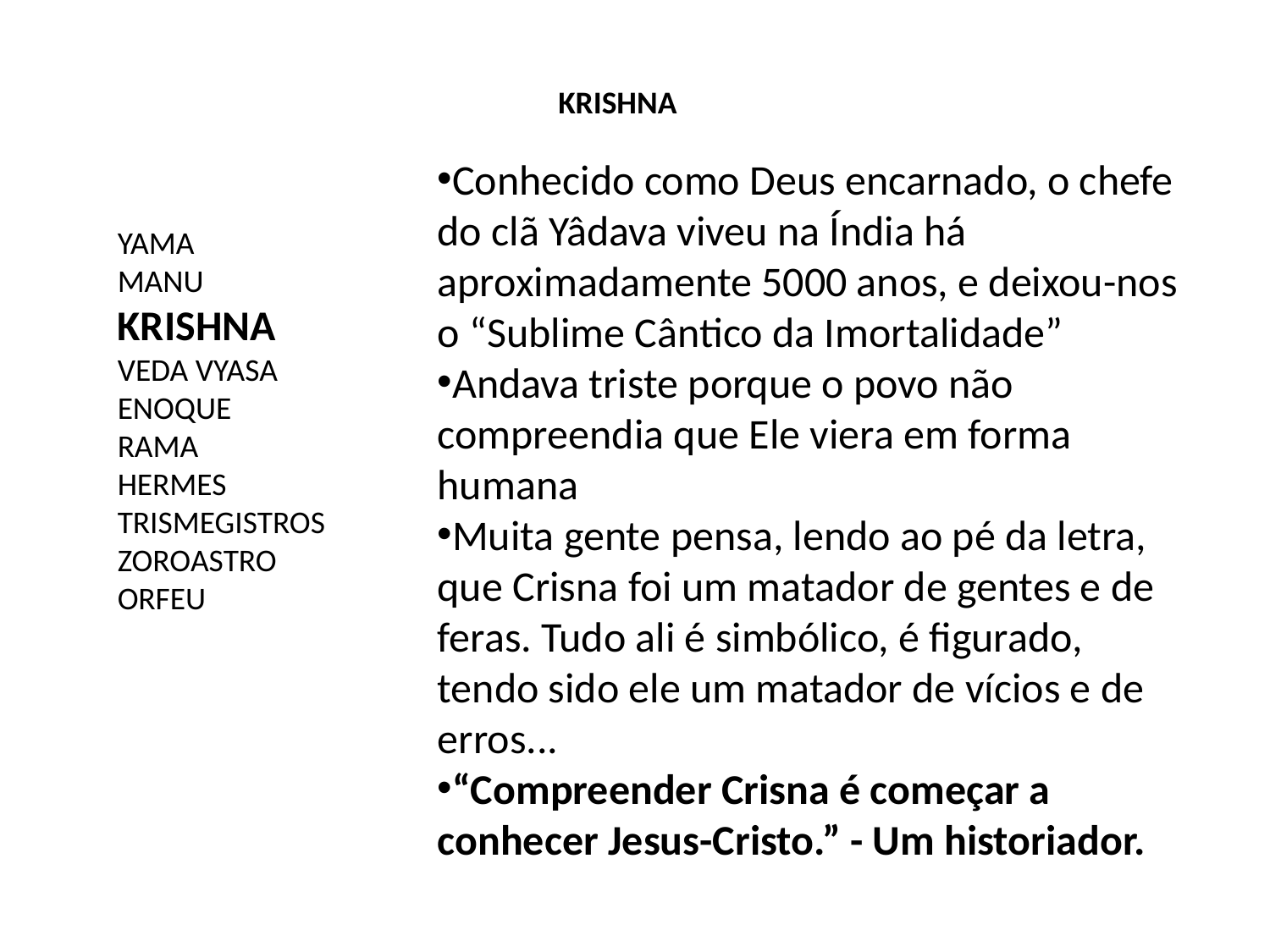

KRISHNA
Conhecido como Deus encarnado, o chefe do clã Yâdava viveu na Índia há aproximadamente 5000 anos, e deixou-nos o “Sublime Cântico da Imortalidade”
Andava triste porque o povo não compreendia que Ele viera em forma humana
Muita gente pensa, lendo ao pé da letra, que Crisna foi um matador de gentes e de feras. Tudo ali é simbólico, é figurado, tendo sido ele um matador de vícios e de erros...
“Compreender Crisna é começar a conhecer Jesus-Cristo.” - Um historiador.
YAMA
MANU
KRISHNA
VEDA VYASA
ENOQUE
RAMA
HERMES TRISMEGISTROS
ZOROASTRO
ORFEU